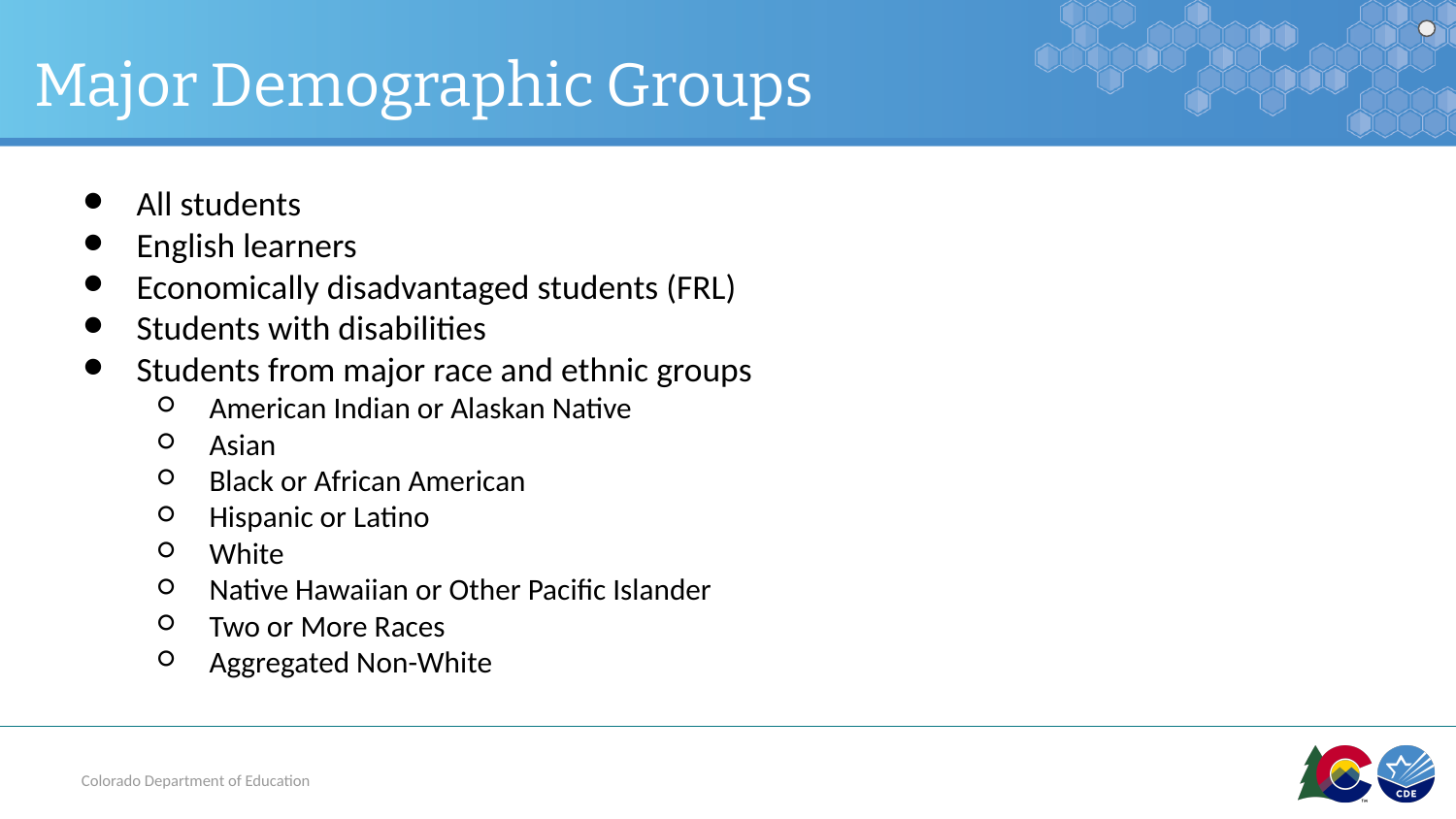

# Major Demographic Groups
All students
English learners
Economically disadvantaged students (FRL)
Students with disabilities
Students from major race and ethnic groups
American Indian or Alaskan Native
Asian
Black or African American
Hispanic or Latino
White
Native Hawaiian or Other Pacific Islander
Two or More Races
Aggregated Non-White